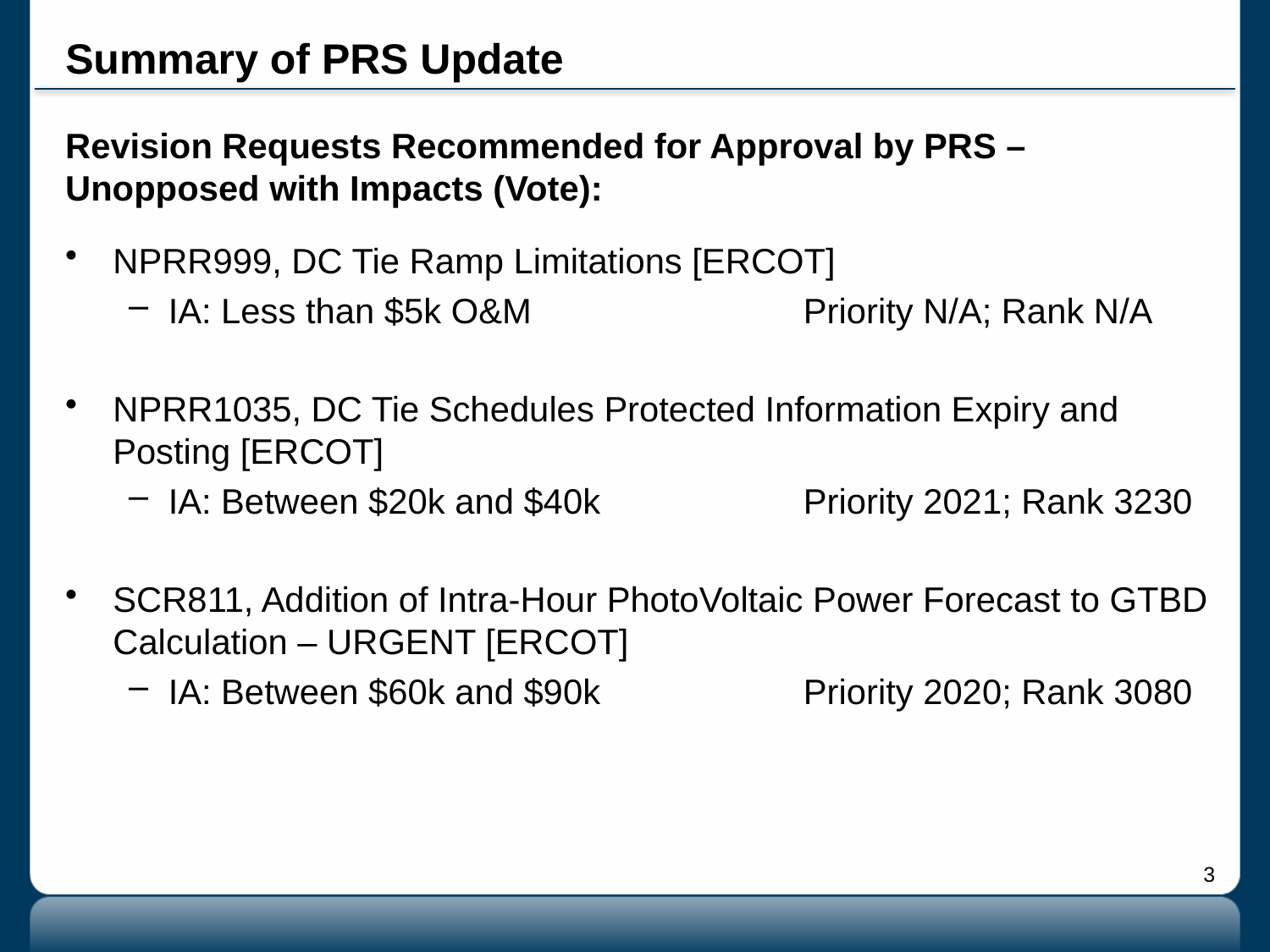

# Summary of PRS Update
Revision Requests Recommended for Approval by PRS – Unopposed with Impacts (Vote):

NPRR999, DC Tie Ramp Limitations [ERCOT]
IA: Less than $5k O&M			Priority N/A; Rank N/A

NPRR1035, DC Tie Schedules Protected Information Expiry and Posting [ERCOT]
IA: Between $20k and $40k		Priority 2021; Rank 3230

SCR811, Addition of Intra-Hour PhotoVoltaic Power Forecast to GTBD Calculation – URGENT [ERCOT]
IA: Between $60k and $90k		Priority 2020; Rank 3080